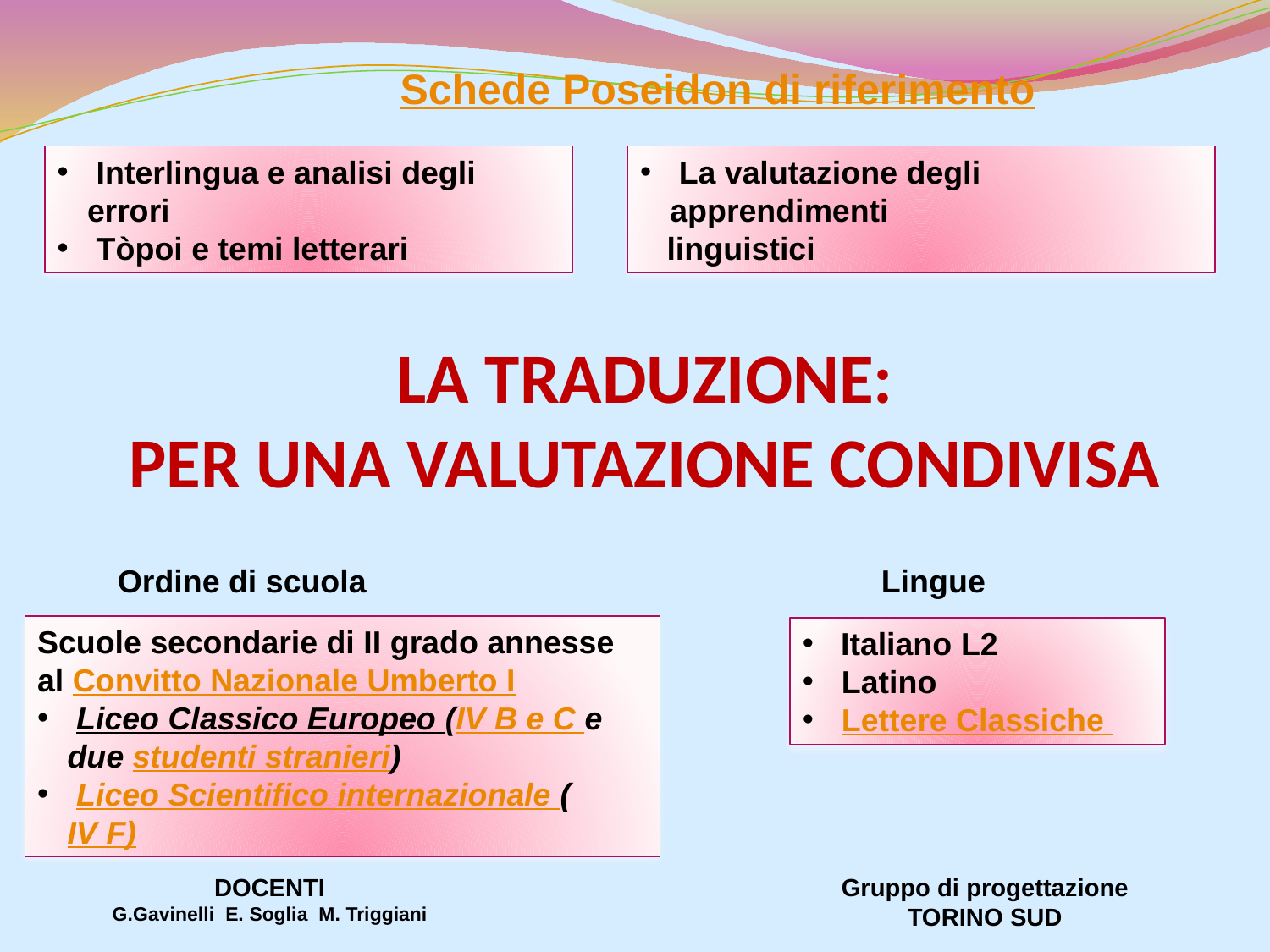

Schede Poseidon di riferimento
 Interlingua e analisi degli errori
 Tòpoi e temi letterari
 La valutazione degli apprendimenti
   linguistici
LA TRADUZIONE:
PER UNA VALUTAZIONE CONDIVISA
Ordine di scuola
Lingue
Scuole secondarie di II grado annesse al Convitto Nazionale Umberto I
 Liceo Classico Europeo (IV B e C e due studenti stranieri)
 Liceo Scientifico internazionale ( IV F)
 Italiano L2
 Latino
 Lettere Classiche
DOCENTI
G.Gavinelli  E. Soglia  M. Triggiani
Gruppo di progettazione
TORINO SUD